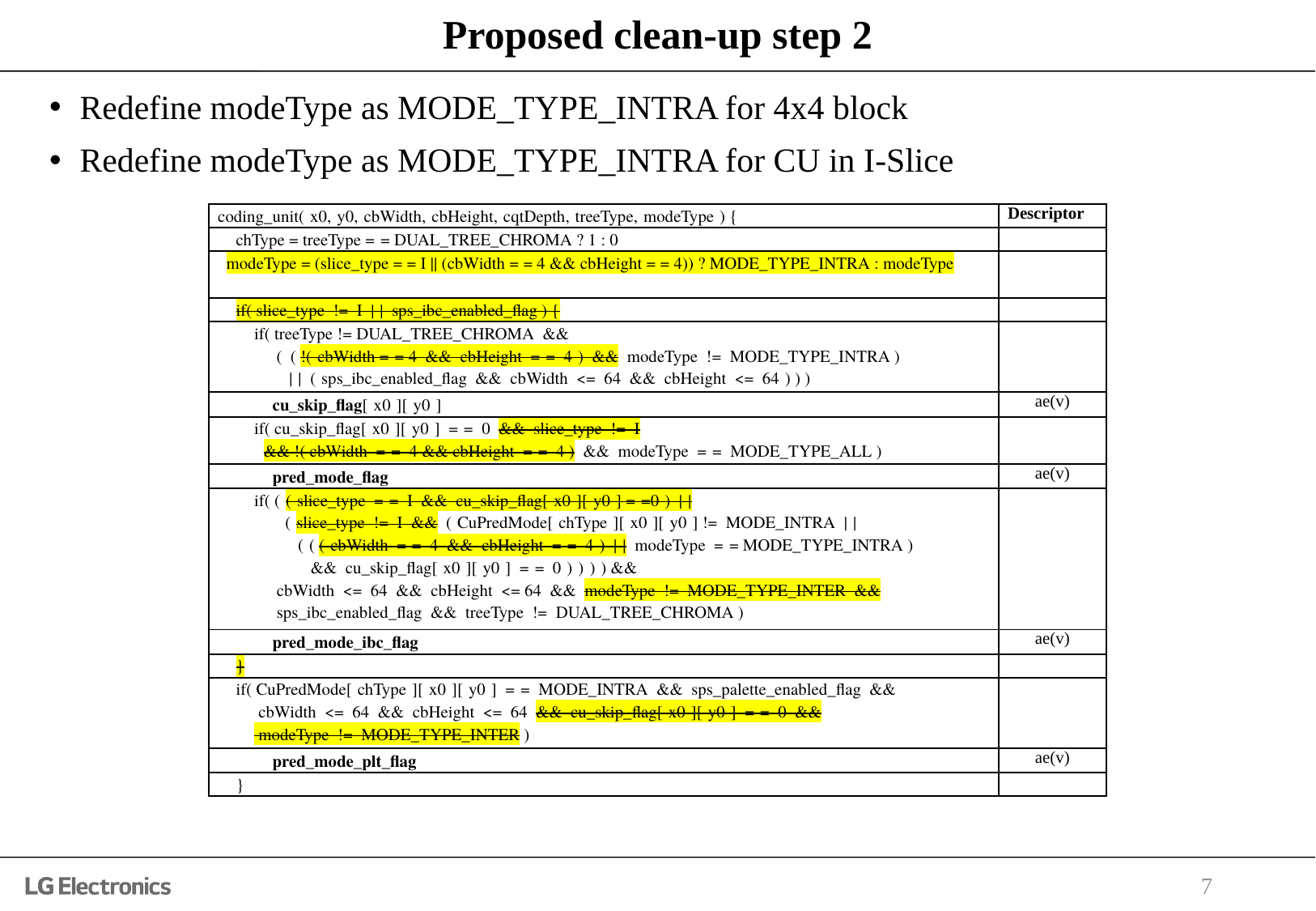

# Proposed clean-up step 2
Redefine modeType as MODE_TYPE_INTRA for 4x4 block
Redefine modeType as MODE_TYPE_INTRA for CU in I-Slice
| coding\_unit( x0, y0, cbWidth, cbHeight, cqtDepth, treeType, modeType ) { | Descriptor |
| --- | --- |
| chType = treeType = = DUAL\_TREE\_CHROMA ? 1 : 0 |  |
| modeType = (slice\_type = = I || (cbWidth = = 4 && cbHeight = = 4)) ? MODE\_TYPE\_INTRA : modeType |  |
| if( slice\_type != I | | sps\_ibc\_enabled\_flag ) { |  |
| if( treeType != DUAL\_TREE\_CHROMA && ( ( !( cbWidth = = 4 && cbHeight = = 4 ) && modeType != MODE\_TYPE\_INTRA ) | | ( sps\_ibc\_enabled\_flag && cbWidth <= 64 && cbHeight <= 64 ) ) ) |  |
| cu\_skip\_flag[ x0 ][ y0 ] | ae(v) |
| if( cu\_skip\_flag[ x0 ][ y0 ] = = 0 && slice\_type != I && !( cbWidth = = 4 && cbHeight = = 4 ) && modeType = = MODE\_TYPE\_ALL ) |  |
| pred\_mode\_flag | ae(v) |
| if( ( ( slice\_type = = I && cu\_skip\_flag[ x0 ][ y0 ] = =0 ) | | ( slice\_type != I && ( CuPredMode[ chType ][ x0 ][ y0 ] != MODE\_INTRA | | ( ( ( cbWidth = = 4 && cbHeight = = 4 ) | | modeType = = MODE\_TYPE\_INTRA ) && cu\_skip\_flag[ x0 ][ y0 ] = = 0 ) ) ) ) && cbWidth <= 64 && cbHeight <= 64 && modeType != MODE\_TYPE\_INTER && sps\_ibc\_enabled\_flag && treeType != DUAL\_TREE\_CHROMA ) |  |
| pred\_mode\_ibc\_flag | ae(v) |
| } |  |
| if( CuPredMode[ chType ][ x0 ][ y0 ] = = MODE\_INTRA && sps\_palette\_enabled\_flag && cbWidth <= 64 && cbHeight <= 64 && cu\_skip\_flag[ x0 ][ y0 ] = = 0 && modeType != MODE\_TYPE\_INTER ) |  |
| pred\_mode\_plt\_flag | ae(v) |
| } |  |
7